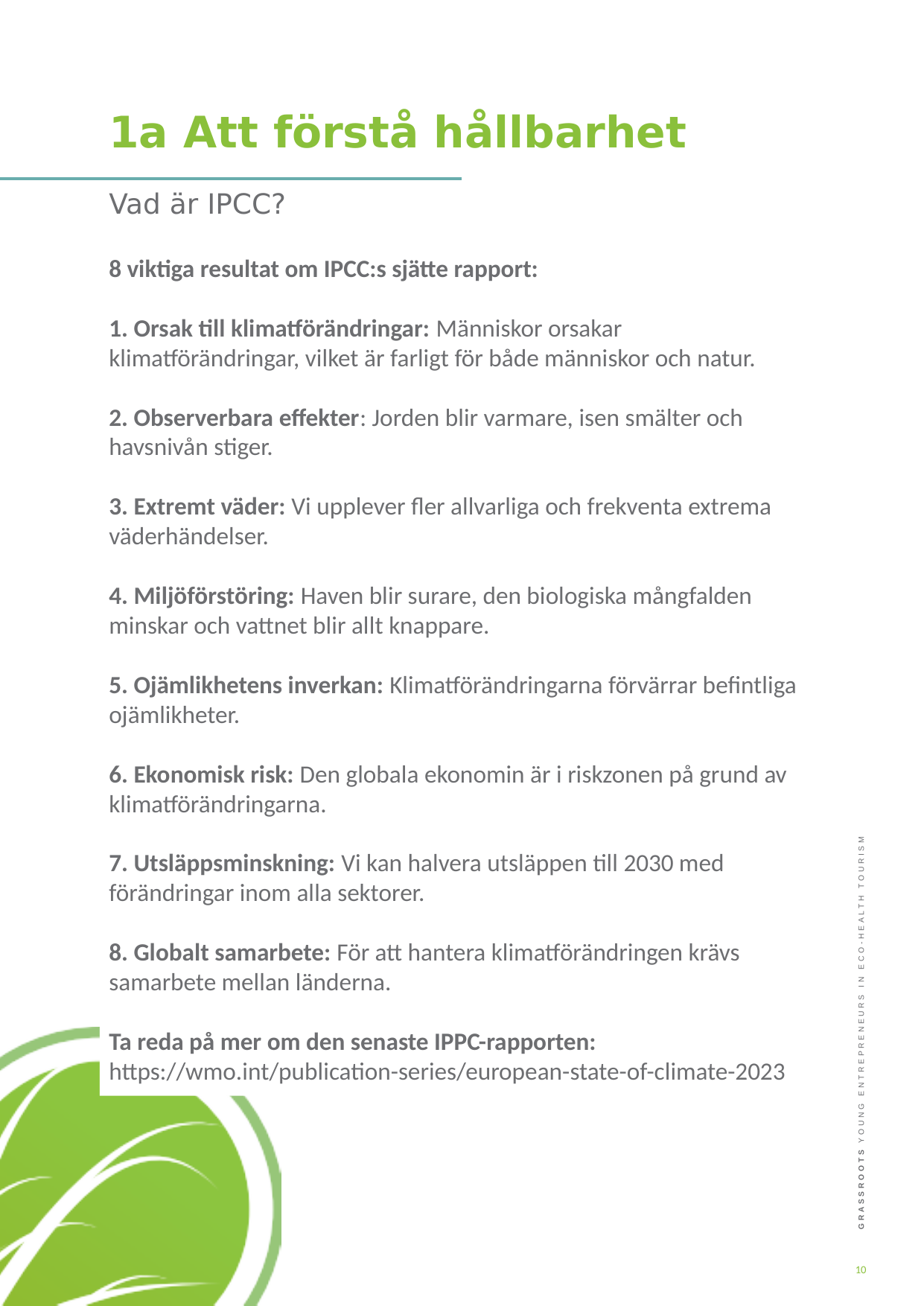

1a Att förstå hållbarhet
Vad är IPCC?
8 viktiga resultat om IPCC:s sjätte rapport:

1. Orsak till klimatförändringar: Människor orsakar klimatförändringar, vilket är farligt för både människor och natur.

2. Observerbara effekter: Jorden blir varmare, isen smälter och havsnivån stiger.

3. Extremt väder: Vi upplever fler allvarliga och frekventa extrema väderhändelser.

4. Miljöförstöring: Haven blir surare, den biologiska mångfalden minskar och vattnet blir allt knappare.

5. Ojämlikhetens inverkan: Klimatförändringarna förvärrar befintliga ojämlikheter.

6. Ekonomisk risk: Den globala ekonomin är i riskzonen på grund av klimatförändringarna.

7. Utsläppsminskning: Vi kan halvera utsläppen till 2030 med förändringar inom alla sektorer.

8. Globalt samarbete: För att hantera klimatförändringen krävs samarbete mellan länderna.

Ta reda på mer om den senaste IPPC-rapporten: https://wmo.int/publication-series/european-state-of-climate-2023

10